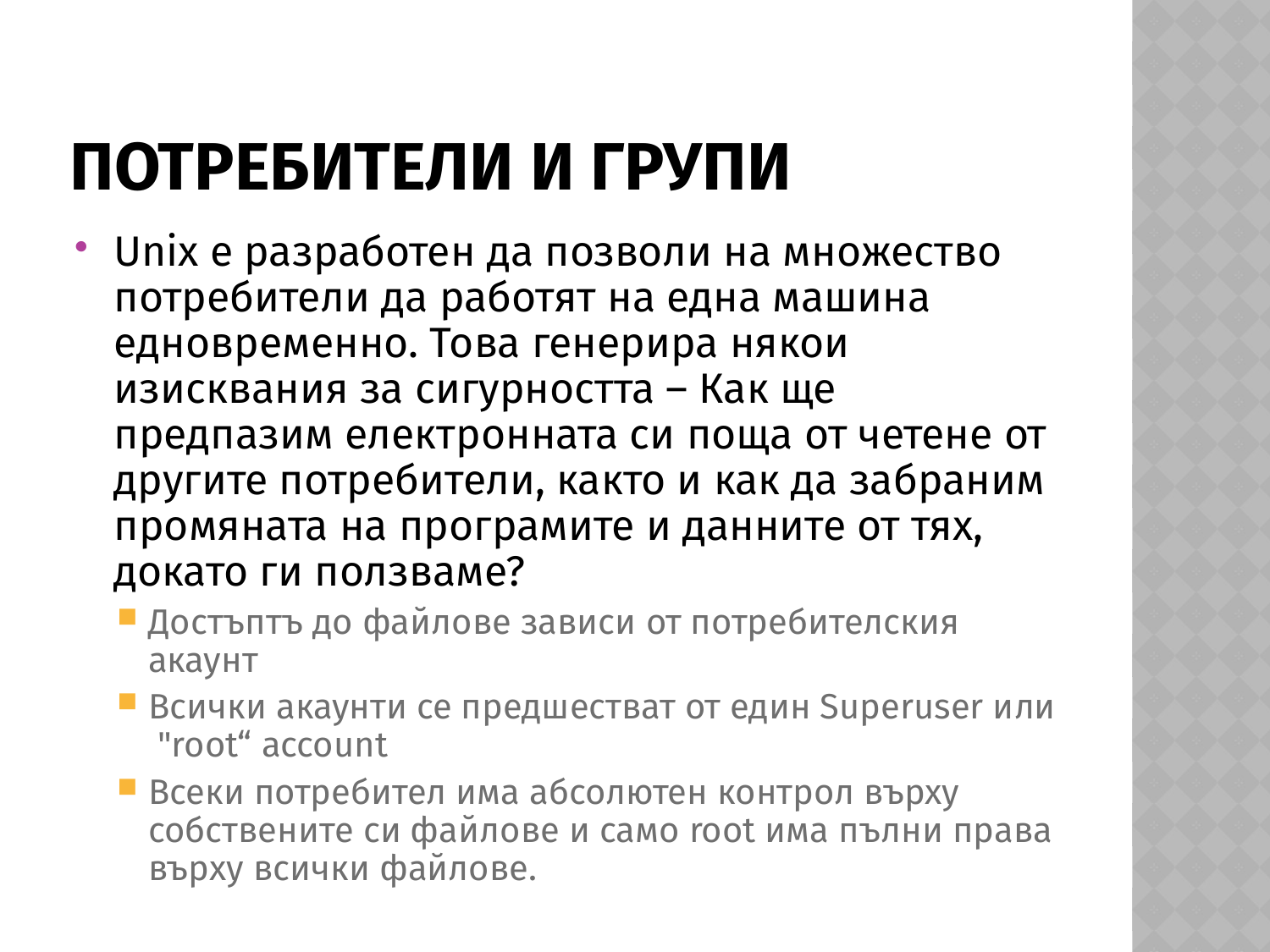

# Потребители и групи
Unix е разработен да позволи на множество потребители да работят на една машина едновременно. Това генерира някои изисквания за сигурността – Как ще предпазим електронната си поща от четене от другите потребители, както и как да забраним промяната на програмите и данните от тях, докато ги ползваме?
Достъптъ до файлове зависи от потребителския акаунт
Всички акаунти се предшестват от един Superuser или  "root“ account
Всеки потребител има абсолютен контрол върху собствените си файлове и само root има пълни права върху всички файлове.